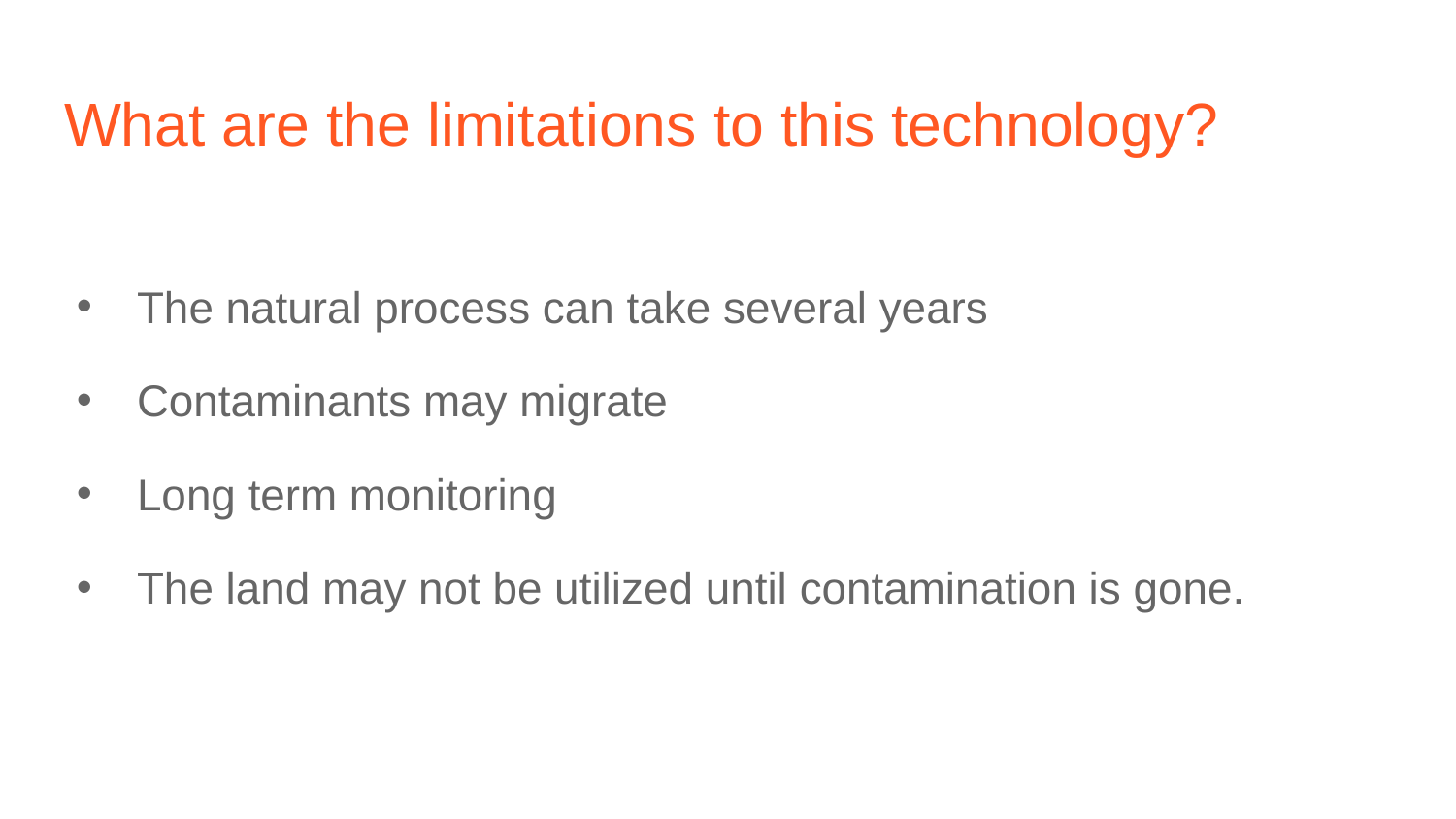

# What are the limitations to this technology?
The natural process can take several years
Contaminants may migrate
Long term monitoring
The land may not be utilized until contamination is gone.